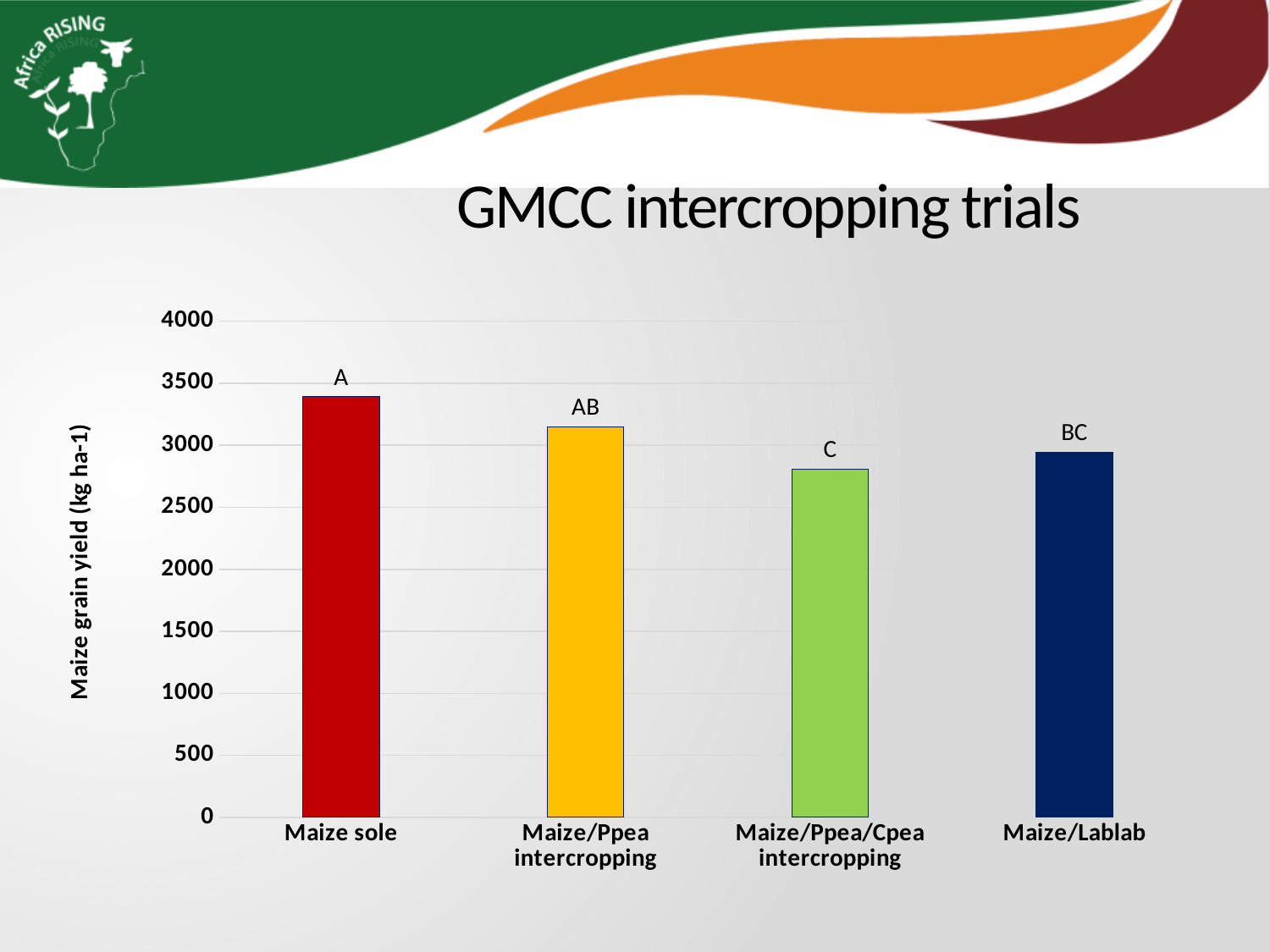

# GMCC intercropping trials

### Chart

| Category |  |
|---|---|
| Maize sole | 3391.3 |
| Maize/Ppea intercropping | 3149.4 |
| Maize/Ppea/Cpea intercropping | 2808.6 |
| Maize/Lablab | 2946.3 |